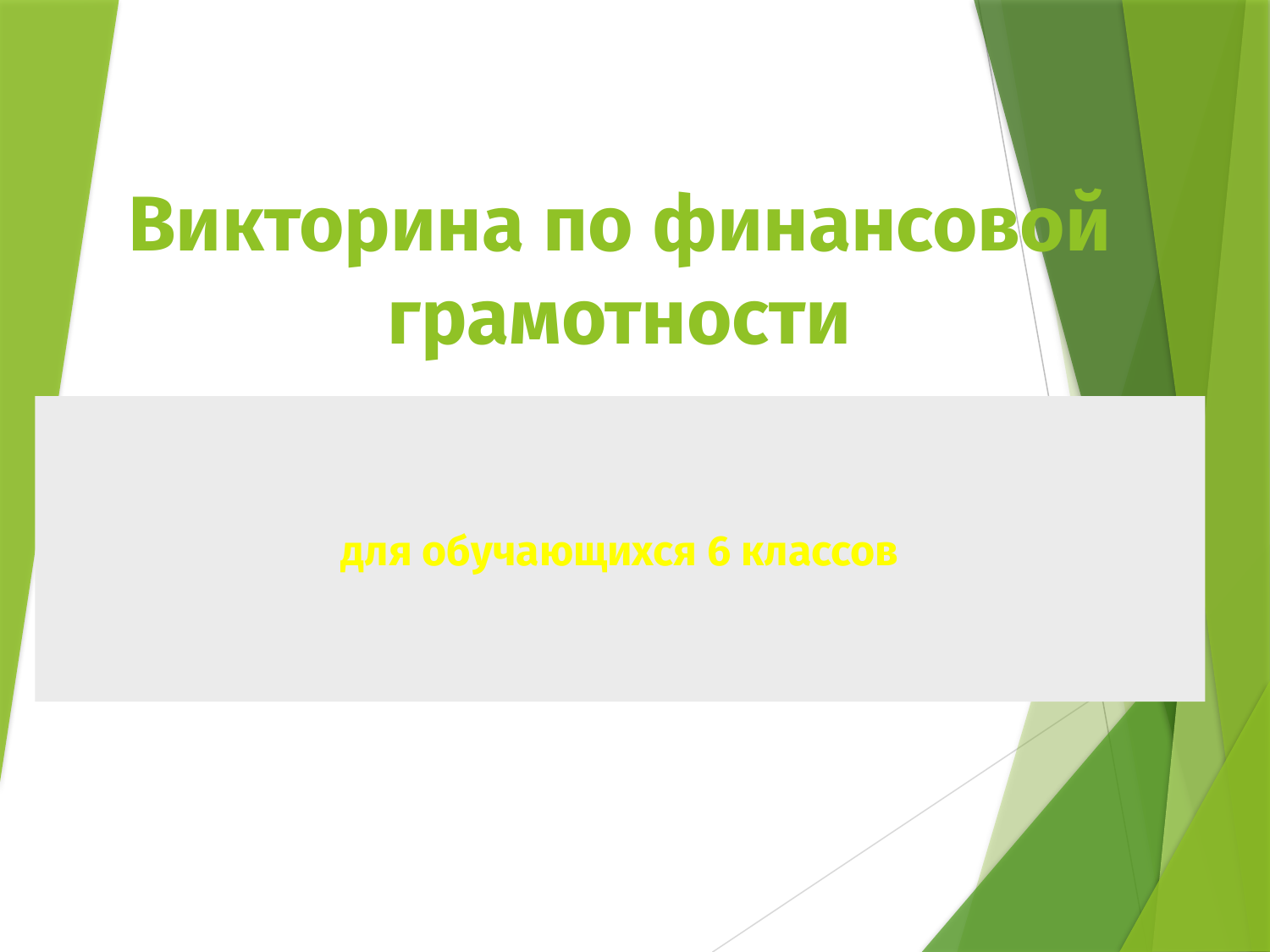

# Викторина по финансовой грамотности
для обучающихся 6 классов